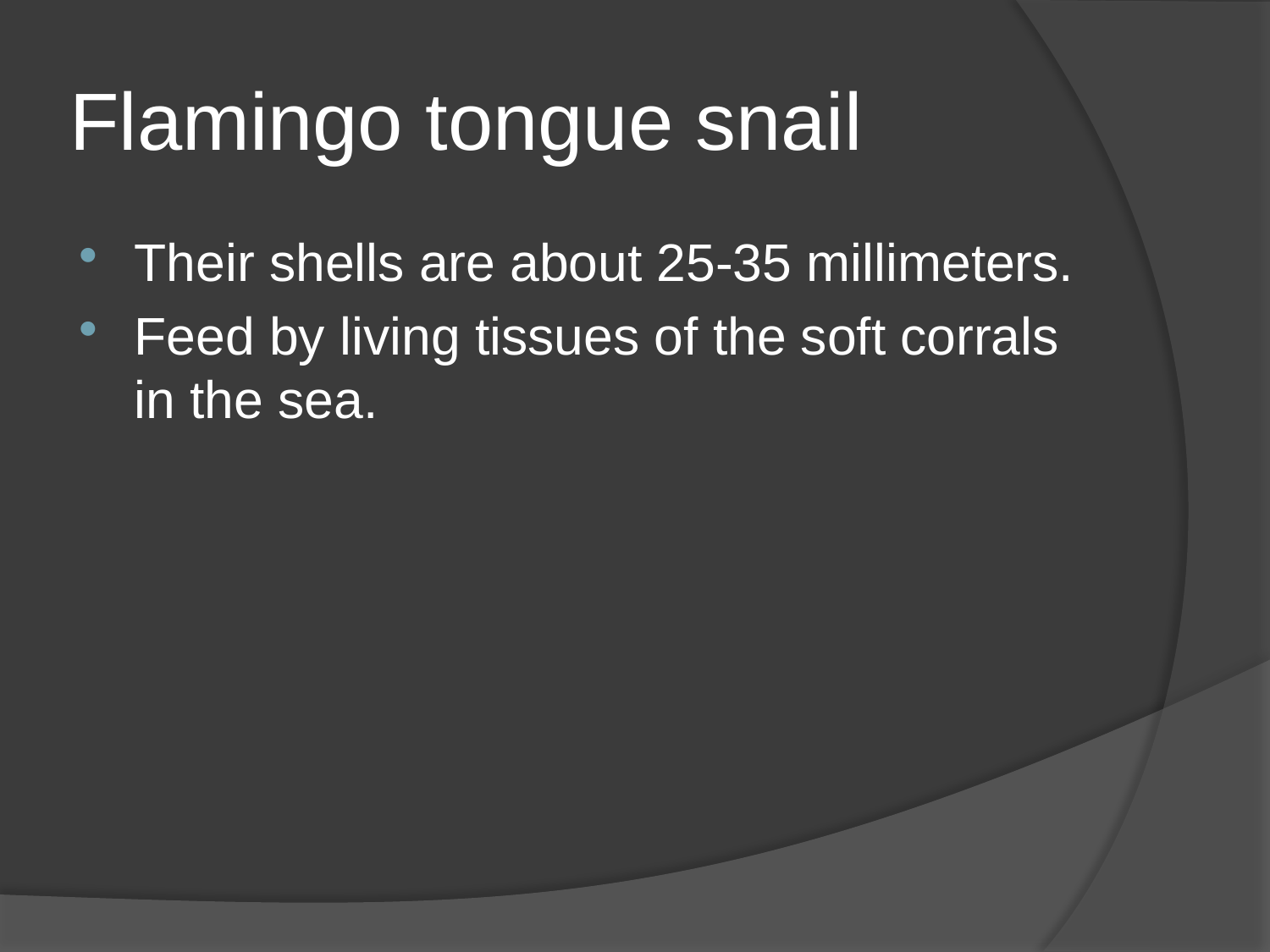

# Flamingo tongue snail
Their shells are about 25-35 millimeters.
Feed by living tissues of the soft corrals in the sea.